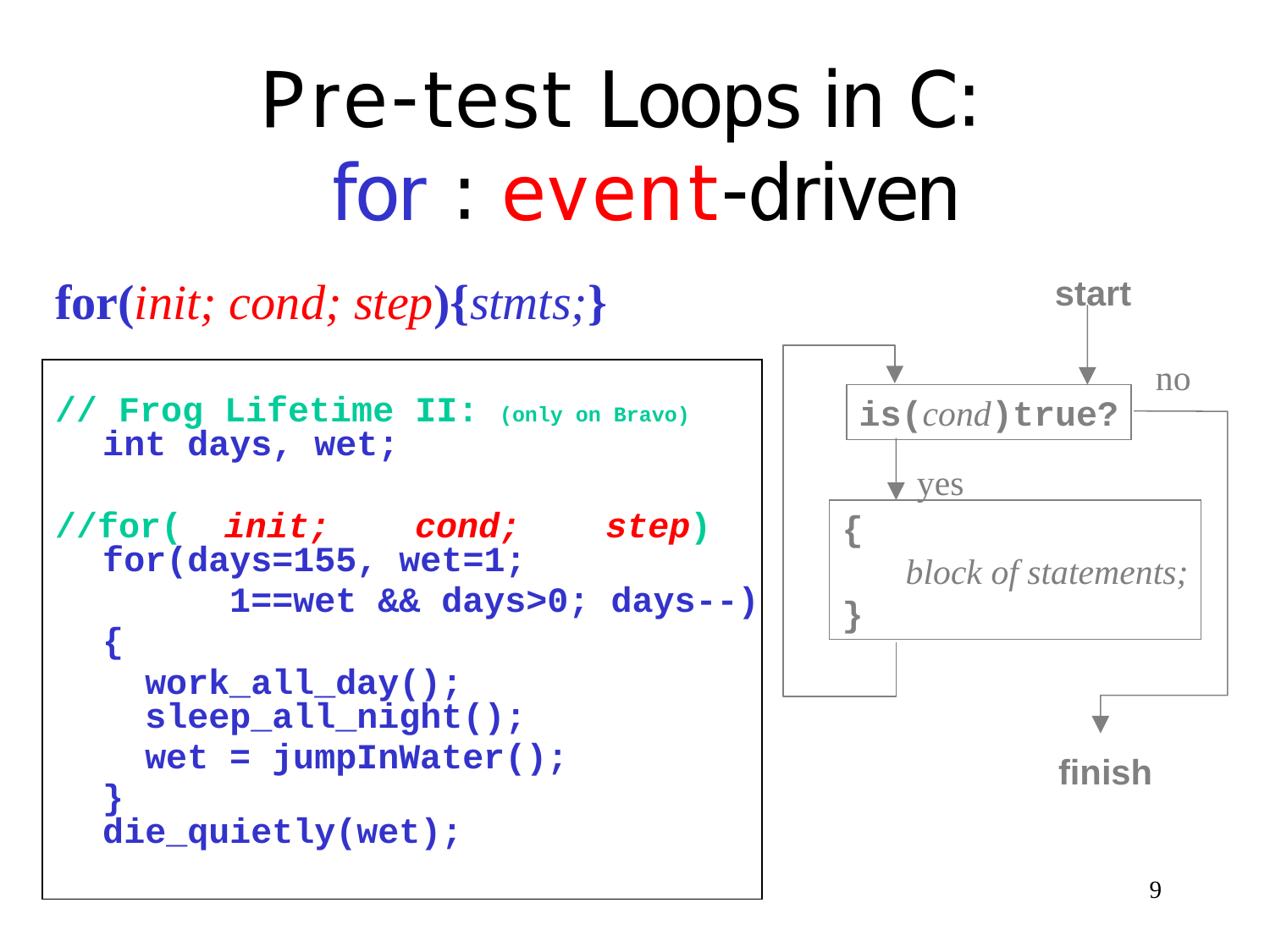

# Pre-test Loops in C: for : event-driven
start
for(init; cond; step){stmts;}
// Frog Lifetime II: (only on Bravo)
int days, wet;

//for(  init;    cond;    step)
for(days=155, wet=1;
		1==wet && days>0; days--)
	{
	  work_all_day();
  sleep_all_night();
	  wet = jumpInWater();
	}
die_quietly(wet);

no

is(cond)true?

yes
{
   block of statements;
}
finish
9